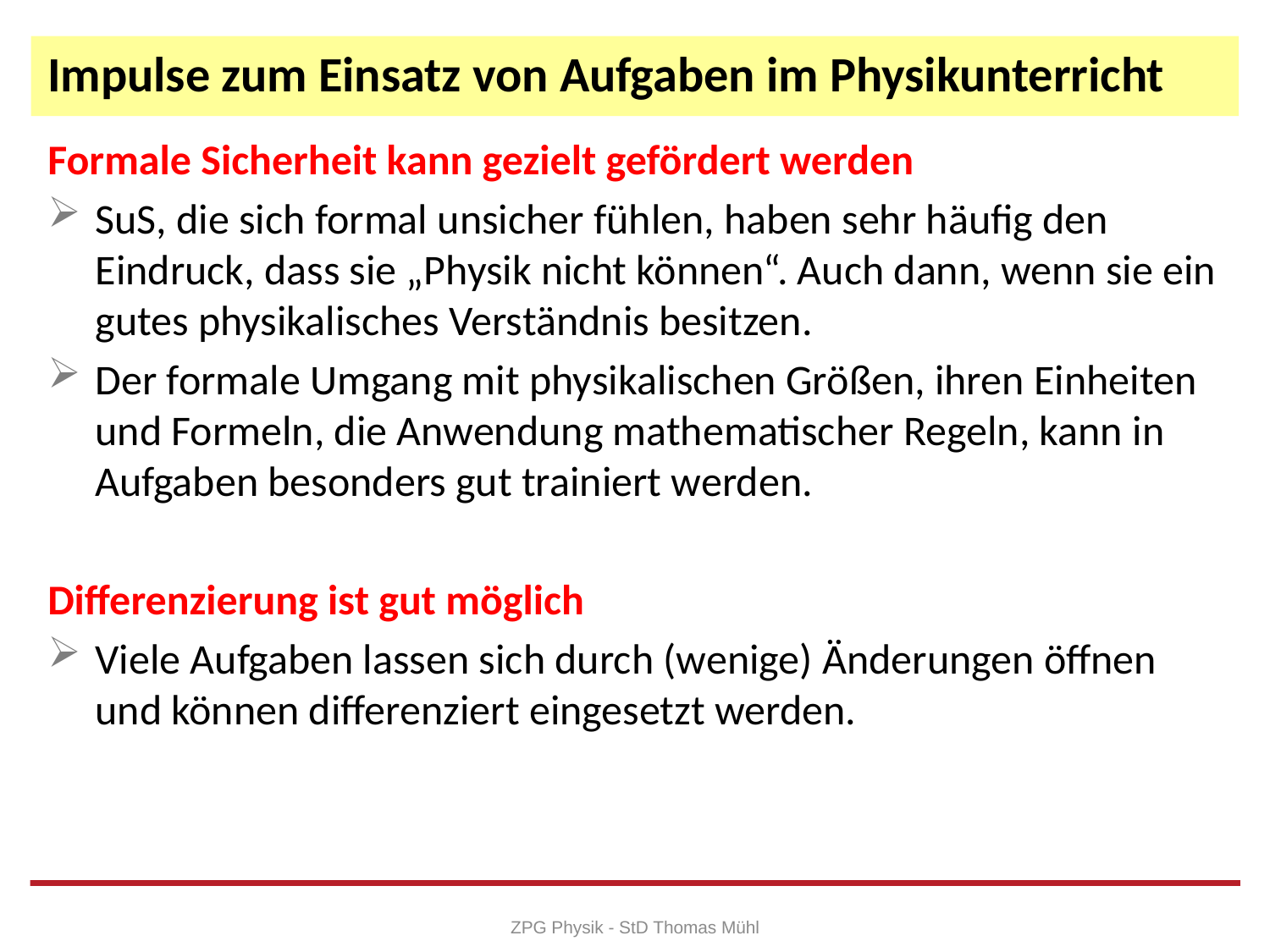

# Impulse zum Einsatz von Aufgaben im Physikunterricht
Formale Sicherheit kann gezielt gefördert werden
SuS, die sich formal unsicher fühlen, haben sehr häufig den Eindruck, dass sie „Physik nicht können“. Auch dann, wenn sie ein gutes physikalisches Verständnis besitzen.
Der formale Umgang mit physikalischen Größen, ihren Einheiten und Formeln, die Anwendung mathematischer Regeln, kann in Aufgaben besonders gut trainiert werden.

Differenzierung ist gut möglich
Viele Aufgaben lassen sich durch (wenige) Änderungen öffnen und können differenziert eingesetzt werden.

ZPG Physik - StD Thomas Mühl